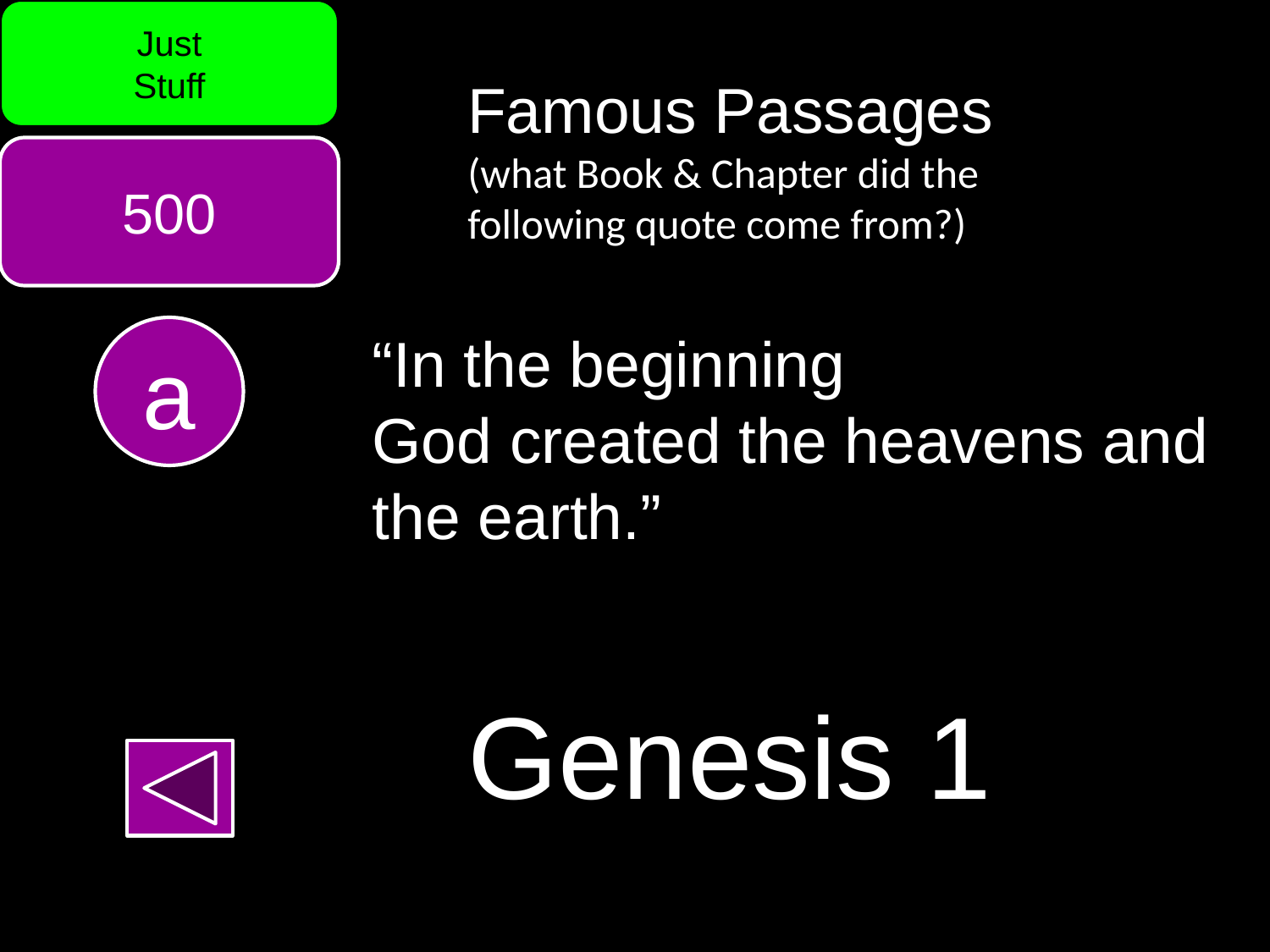

Just
Stuff
Famous Passages
(what Book & Chapter did the following quote come from?)
500
a
“In the beginning
God created the heavens and the earth.”
Genesis 1